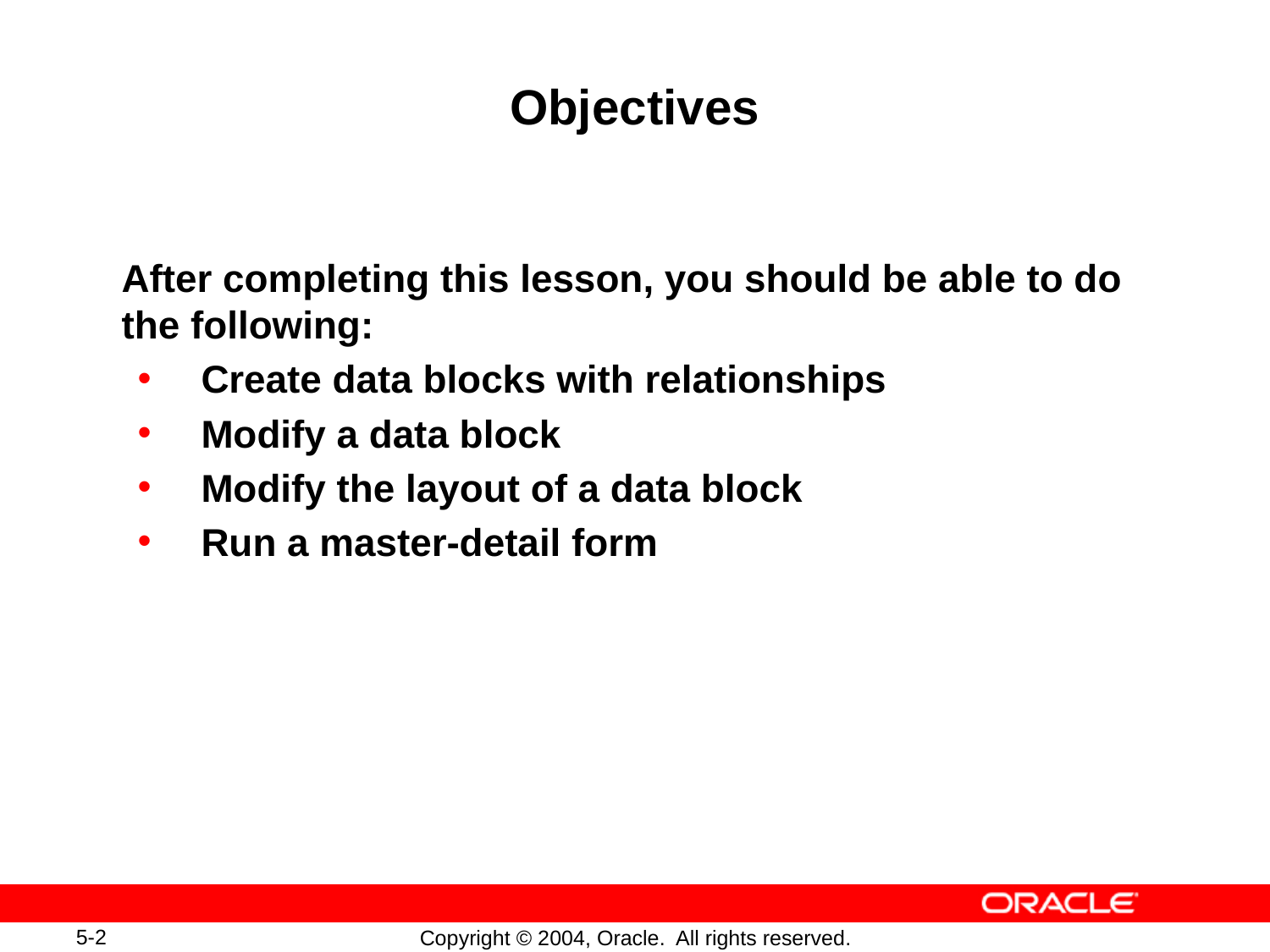

# Objectives
After completing this lesson, you should be able to do the following:
Create data blocks with relationships
Modify a data block
Modify the layout of a data block
Run a master-detail form